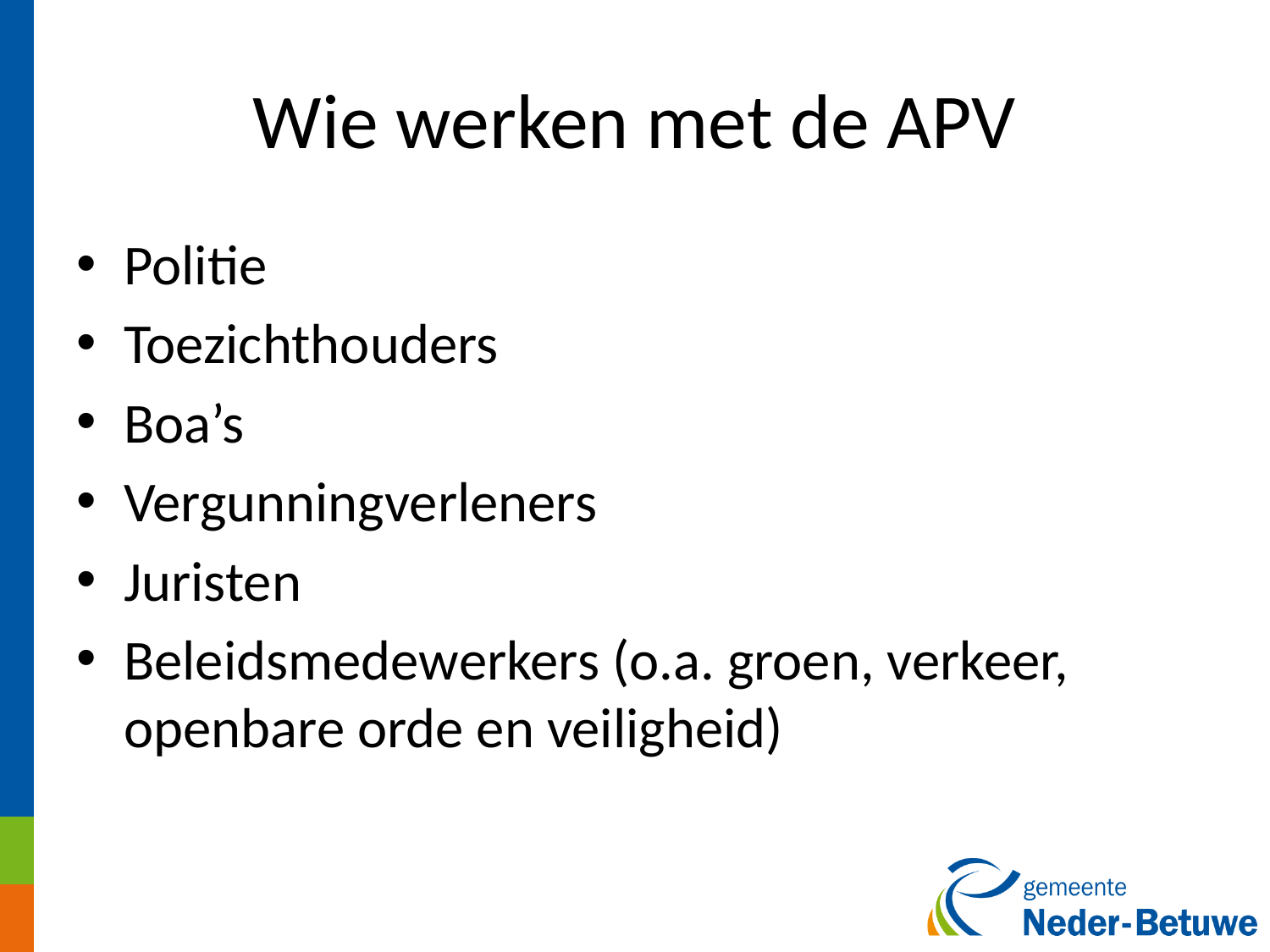

# Wie werken met de APV
Politie
Toezichthouders
Boa’s
Vergunningverleners
Juristen
Beleidsmedewerkers (o.a. groen, verkeer, openbare orde en veiligheid)